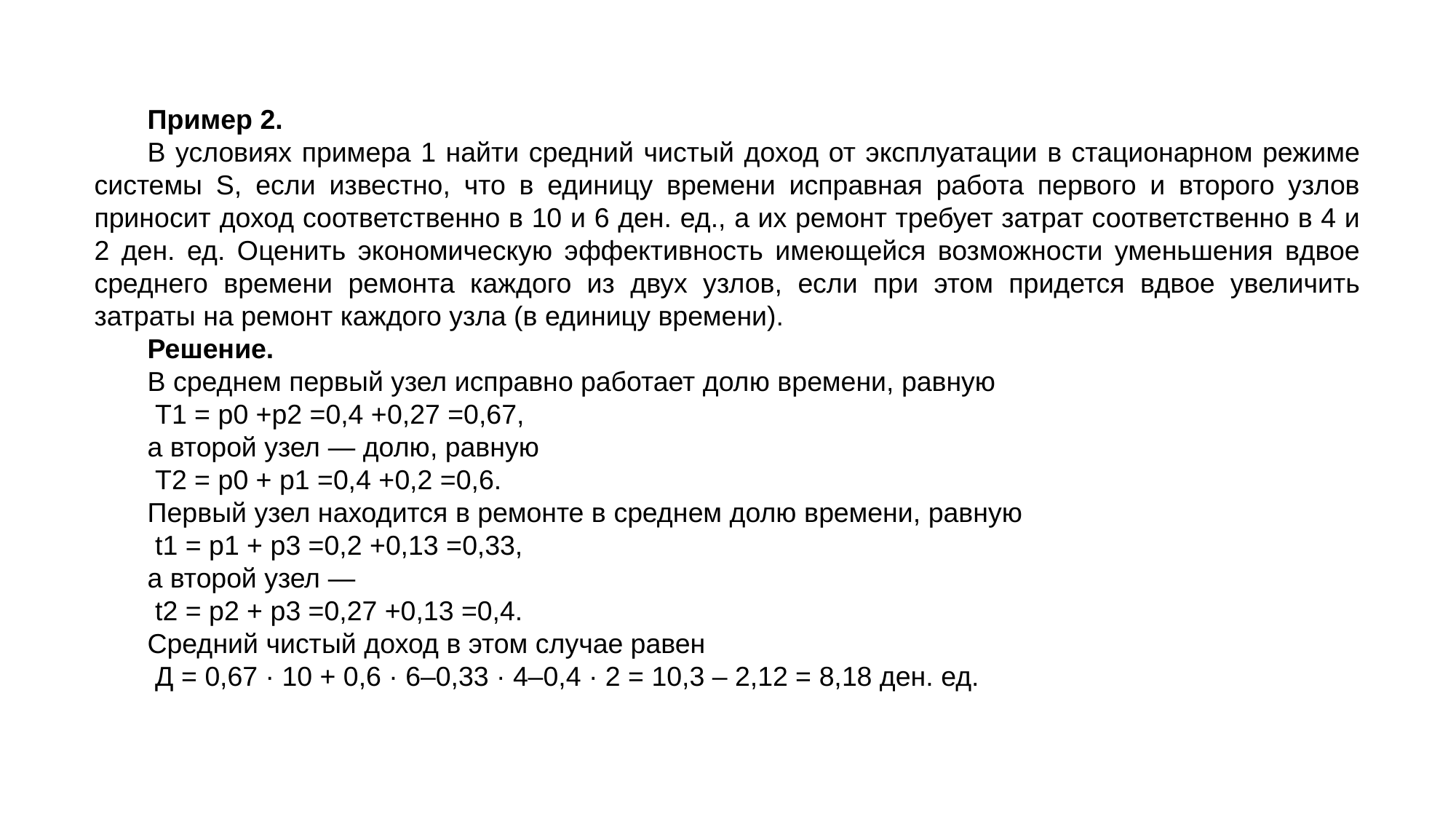

Пример 2.
В условиях примера 1 найти средний чистый доход от эксплуатации в стационарном режиме системы S, если известно, что в единицу времени исправная работа первого и второго узлов приносит доход соответственно в 10 и 6 ден. ед., а их ремонт требует затрат соответственно в 4 и 2 ден. ед. Оценить экономическую эффективность имеющейся возможности уменьшения вдвое среднего времени ремонта каждого из двух узлов, если при этом придется вдвое увеличить затраты на ремонт каждого узла (в единицу времени).
Решение.
В среднем первый узел исправно работает долю времени, равную
 T1 = p0 +p2 =0,4 +0,27 =0,67,
а второй узел — долю, равную
 T2 = p0 + p1 =0,4 +0,2 =0,6.
Первый узел находится в ремонте в среднем долю времени, равную
 t1 = p1 + p3 =0,2 +0,13 =0,33,
а второй узел —
 t2 = p2 + p3 =0,27 +0,13 =0,4.
Средний чистый доход в этом случае равен
 Д = 0,67 · 10 + 0,6 · 6–0,33 · 4–0,4 · 2 = 10,3 – 2,12 = 8,18 ден. ед.